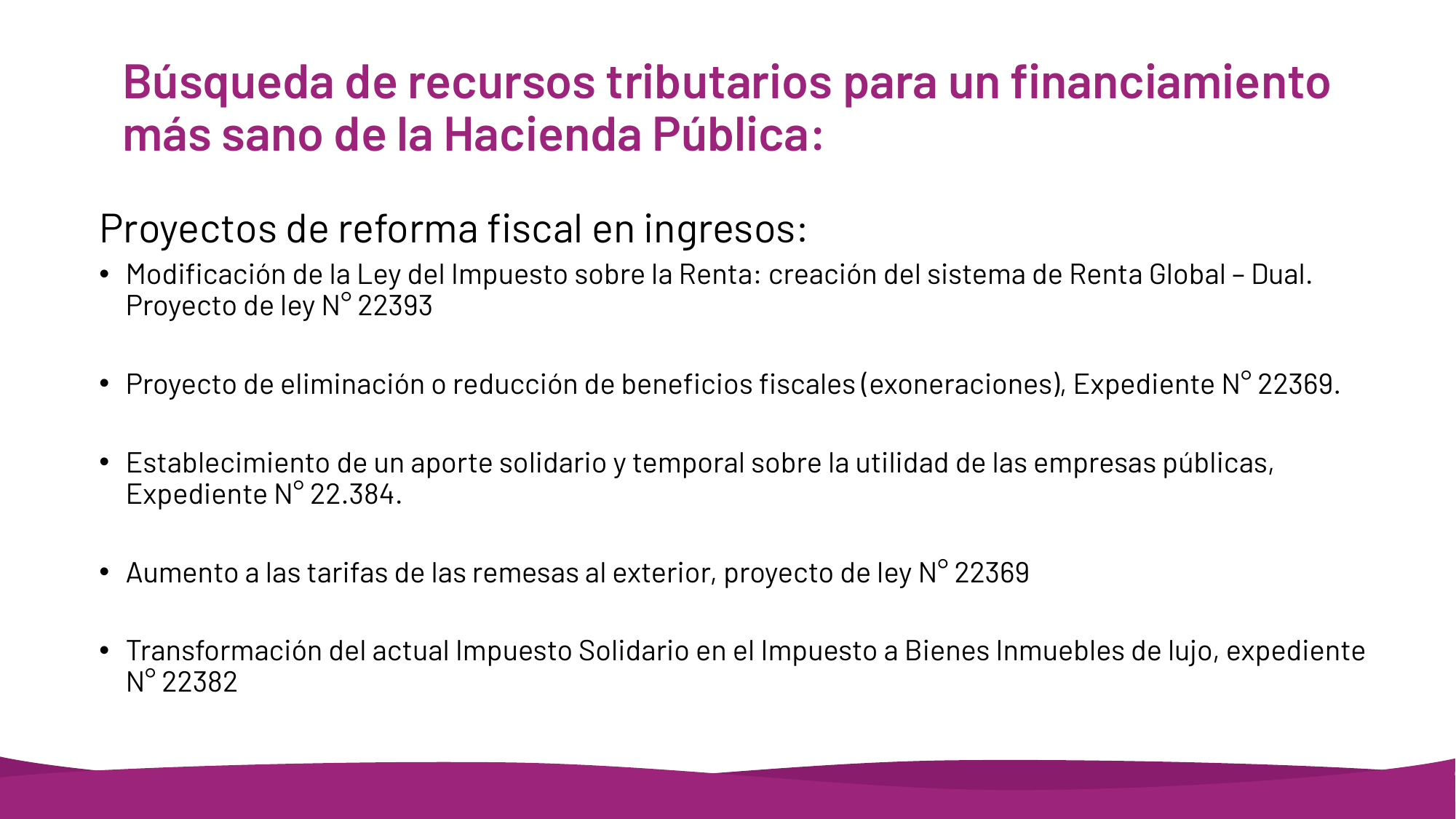

# Búsqueda de recursos tributarios para un financiamiento más sano de la Hacienda Pública:
Proyectos de reforma fiscal en ingresos:
Modificación de la Ley del Impuesto sobre la Renta: creación del sistema de Renta Global – Dual. Proyecto de ley N° 22393

Proyecto de eliminación o reducción de beneficios fiscales (exoneraciones), Expediente N° 22369.

Establecimiento de un aporte solidario y temporal sobre la utilidad de las empresas públicas, Expediente N° 22.384.

Aumento a las tarifas de las remesas al exterior, proyecto de ley N° 22369

Transformación del actual Impuesto Solidario en el Impuesto a Bienes Inmuebles de lujo, expediente N° 22382